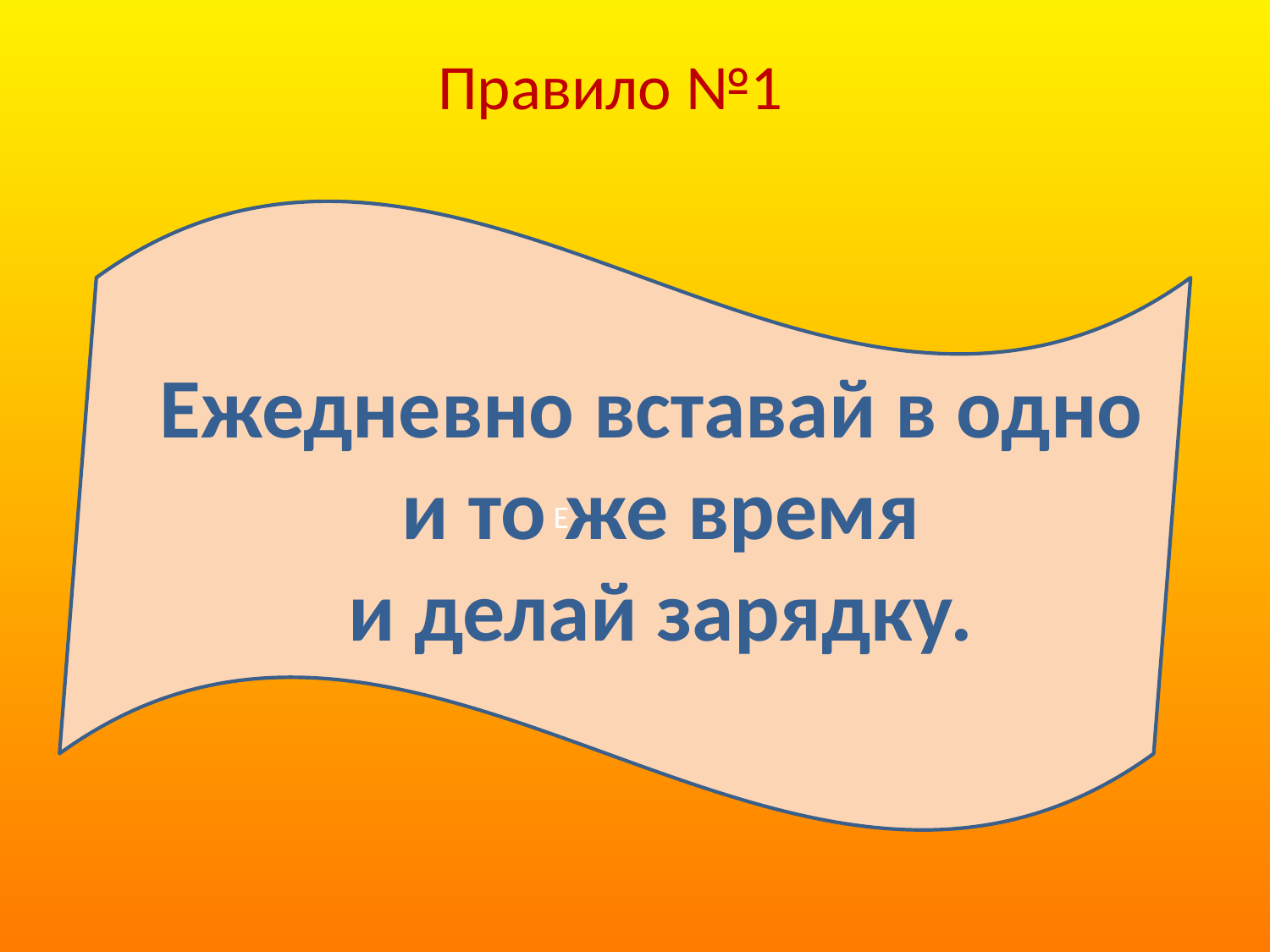

Правило №1
Е
Ежедневно вставай в одно
 и то же время
 и делай зарядку.